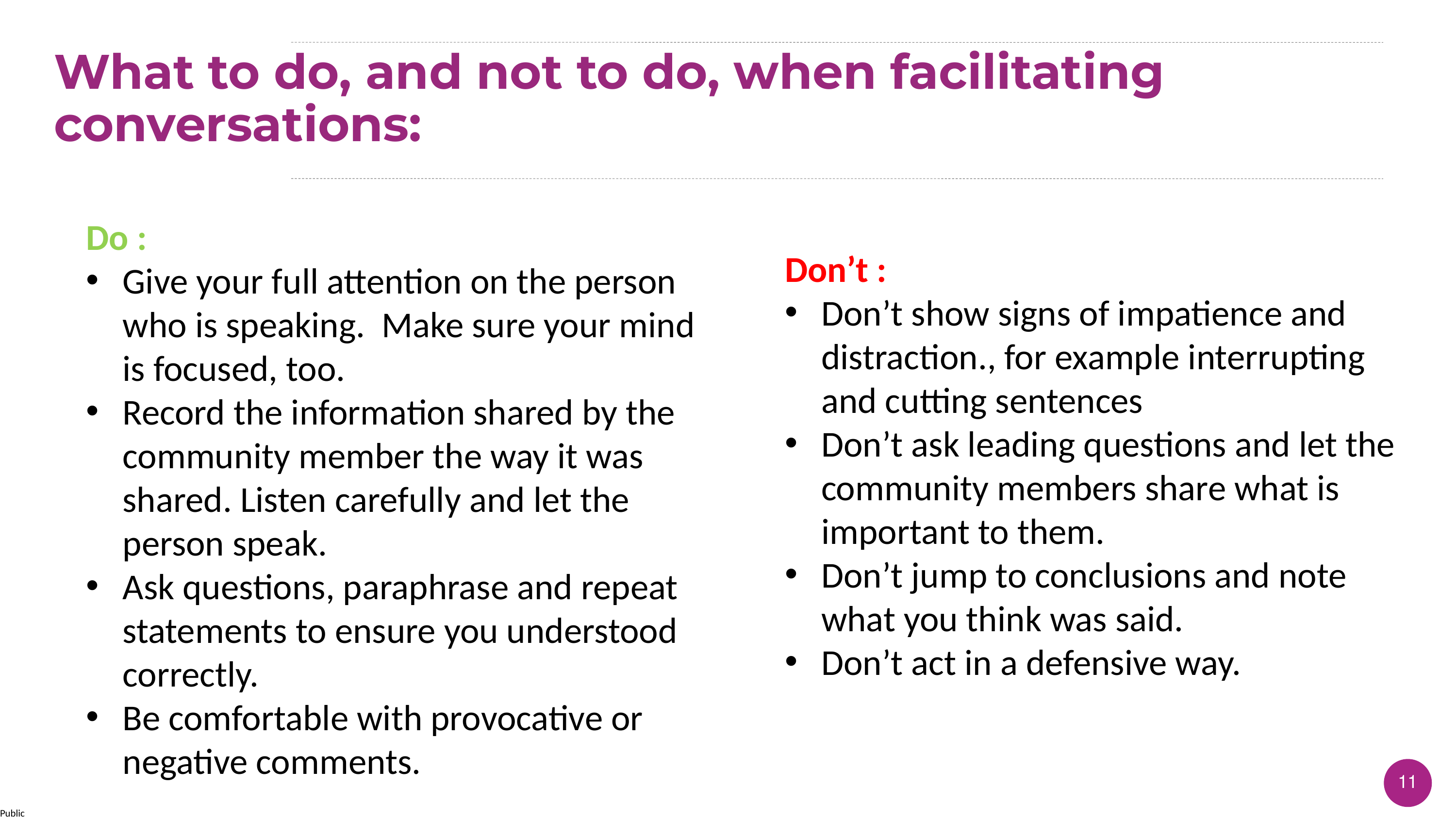

# What to do, and not to do, when facilitating conversations:

Don’t :
Don’t show signs of impatience and distraction., for example interrupting and cutting sentences
Don’t ask leading questions and let the community members share what is important to them.
Don’t jump to conclusions and note what you think was said.
Don’t act in a defensive way.

Do :
Give your full attention on the person who is speaking.  Make sure your mind is focused, too.
Record the information shared by the community member the way it was shared. Listen carefully and let the person speak.
Ask questions, paraphrase and repeat statements to ensure you understood correctly.
Be comfortable with provocative or negative comments.